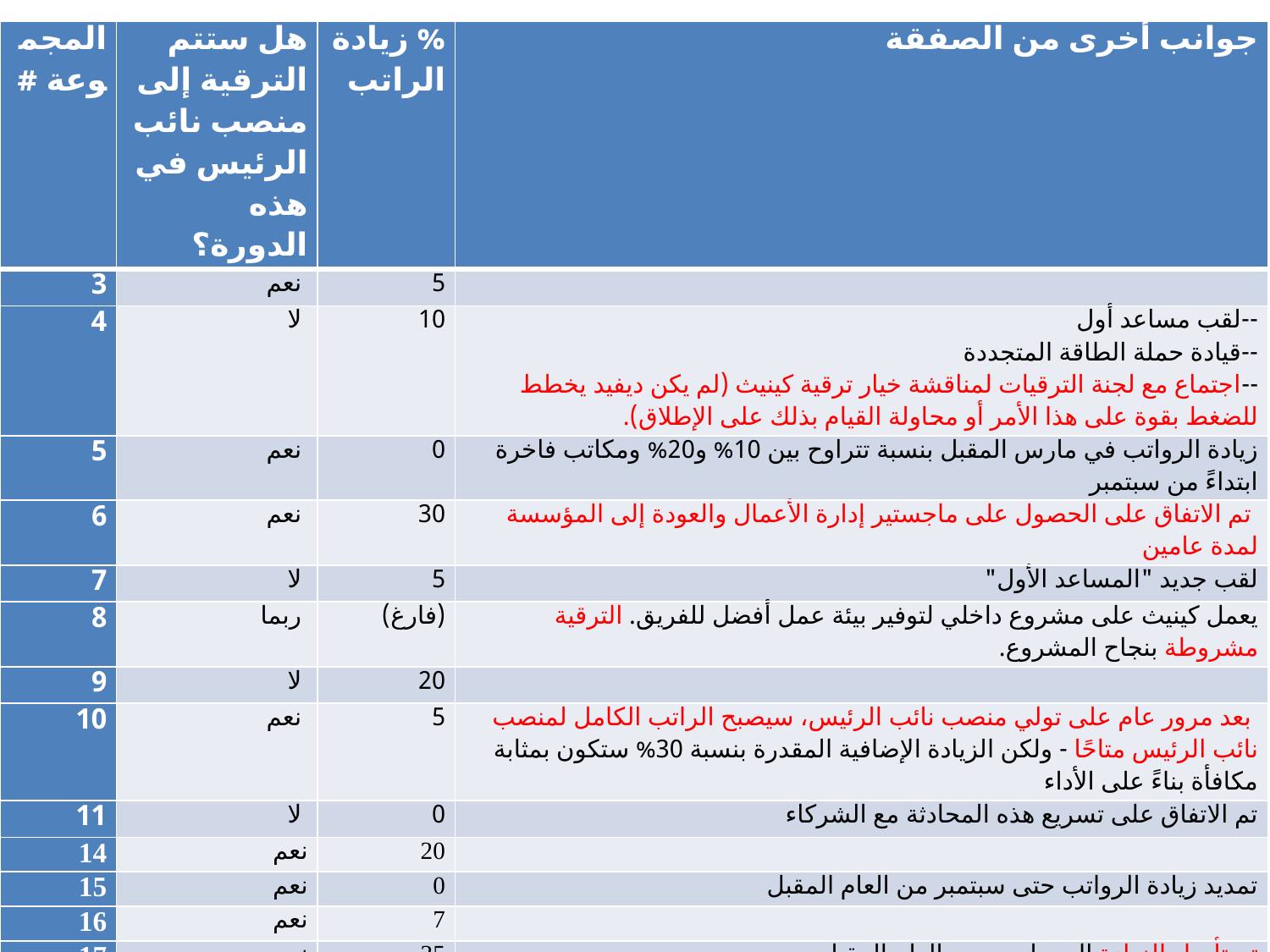

| المجموعة # | هل ستتم الترقية إلى منصب نائب الرئيس في هذه الدورة؟ | % زيادة الراتب | جوانب أخرى من الصفقة |
| --- | --- | --- | --- |
| 3 | نعم | 5 |  |
| 4 | لا | 10 | --لقب مساعد أول --قيادة حملة الطاقة المتجددة --اجتماع مع لجنة الترقيات لمناقشة خيار ترقية كينيث (لم يكن ديفيد يخطط للضغط بقوة على هذا الأمر أو محاولة القيام بذلك على الإطلاق). |
| 5 | نعم | 0 | زيادة الرواتب في مارس المقبل بنسبة تتراوح بين 10% و20% ومكاتب فاخرة ابتداءً من سبتمبر |
| 6 | نعم | 30 | تم الاتفاق على الحصول على ماجستير إدارة الأعمال والعودة إلى المؤسسة لمدة عامين |
| 7 | لا | 5 | لقب جديد "المساعد الأول" |
| 8 | ربما | (فارغ) | يعمل كينيث على مشروع داخلي لتوفير بيئة عمل أفضل للفريق. الترقية مشروطة بنجاح المشروع. |
| 9 | لا | 20 |  |
| 10 | نعم | 5 | بعد مرور عام على تولي منصب نائب الرئيس، سيصبح الراتب الكامل لمنصب نائب الرئيس متاحًا - ولكن الزيادة الإضافية المقدرة بنسبة 30% ستكون بمثابة مكافأة بناءً على الأداء |
| 11 | لا | 0 | تم الاتفاق على تسريع هذه المحادثة مع الشركاء |
| 14 | نعم | 20 |  |
| 15 | نعم | 0 | تمديد زيادة الرواتب حتى سبتمبر من العام المقبل |
| 16 | نعم | 7 |  |
| 17 | نعم | 35 | تم تأجيل الزيادة إلى مارس من العام المقبل |
| 18 | نعم | 20 |  |
| 19 | نعم | 10 | ترقية مشروطة |
| 20 | نعم | 35 | لقد أضاع كينيث الفرصة عند تركه لدراسة ماجستير إدارة الأعمال في مثل هذا الإطار الزمني القصير |
| 21 | لا | 0 | تغيير اللقب المتوسط (نائب الرئيس المساعد) معروف ضمن المجموعة فقط ولكن ليس للعملاء/الموظفين الداخليين. |
| 23 | نعم | 0 | زيادة الراتب بنسبة 30% خلال سنة واحدة |
| 24 | نعم | 35 |  |
| 26 | لا | 19 |  |